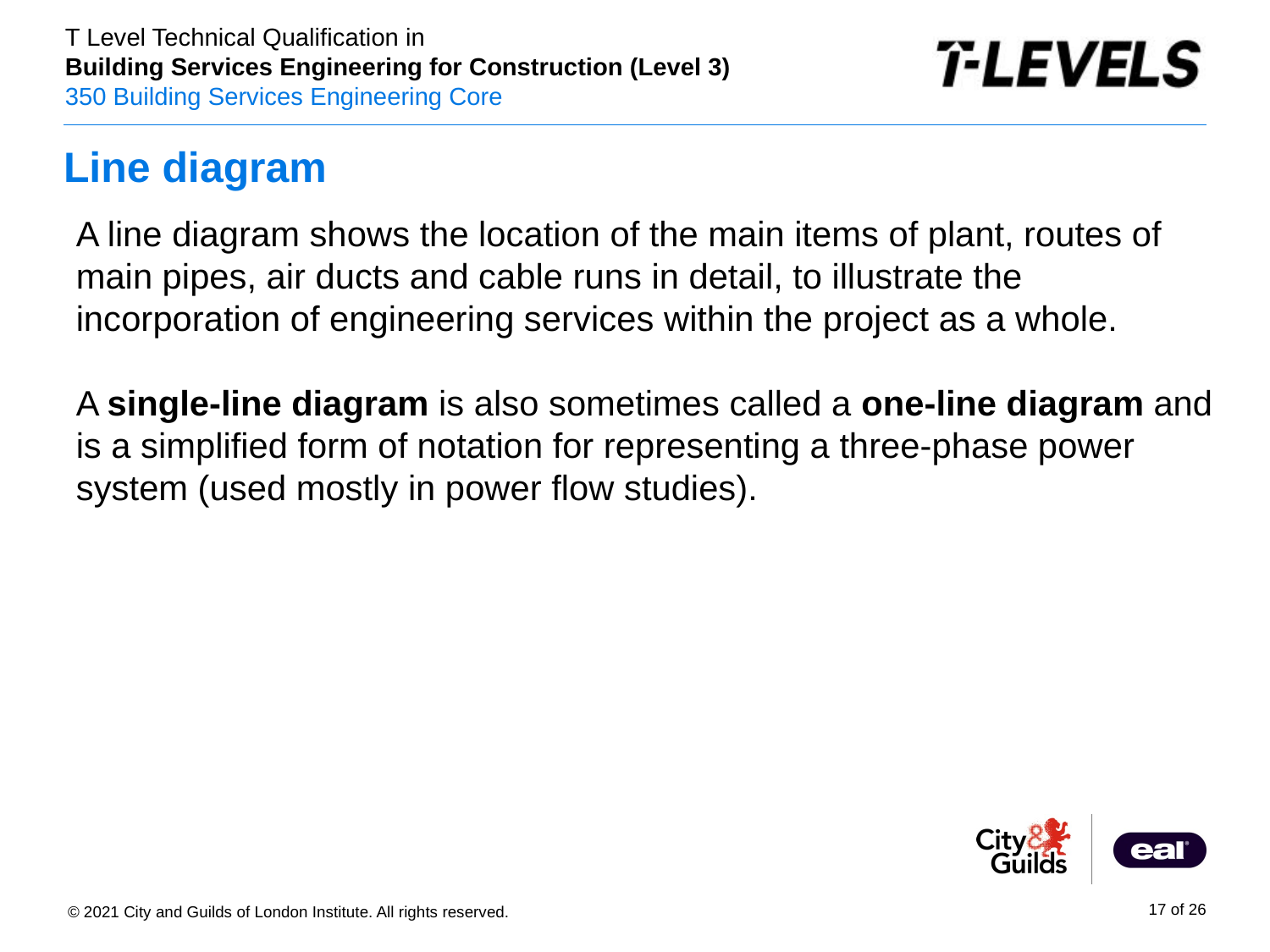

# Line diagram
A line diagram shows the location of the main items of plant, routes of main pipes, air ducts and cable runs in detail, to illustrate the incorporation of engineering services within the project as a whole.

A single-line diagram is also sometimes called a one-line diagram and is a simplified form of notation for representing a three-phase power system (used mostly in power flow studies).